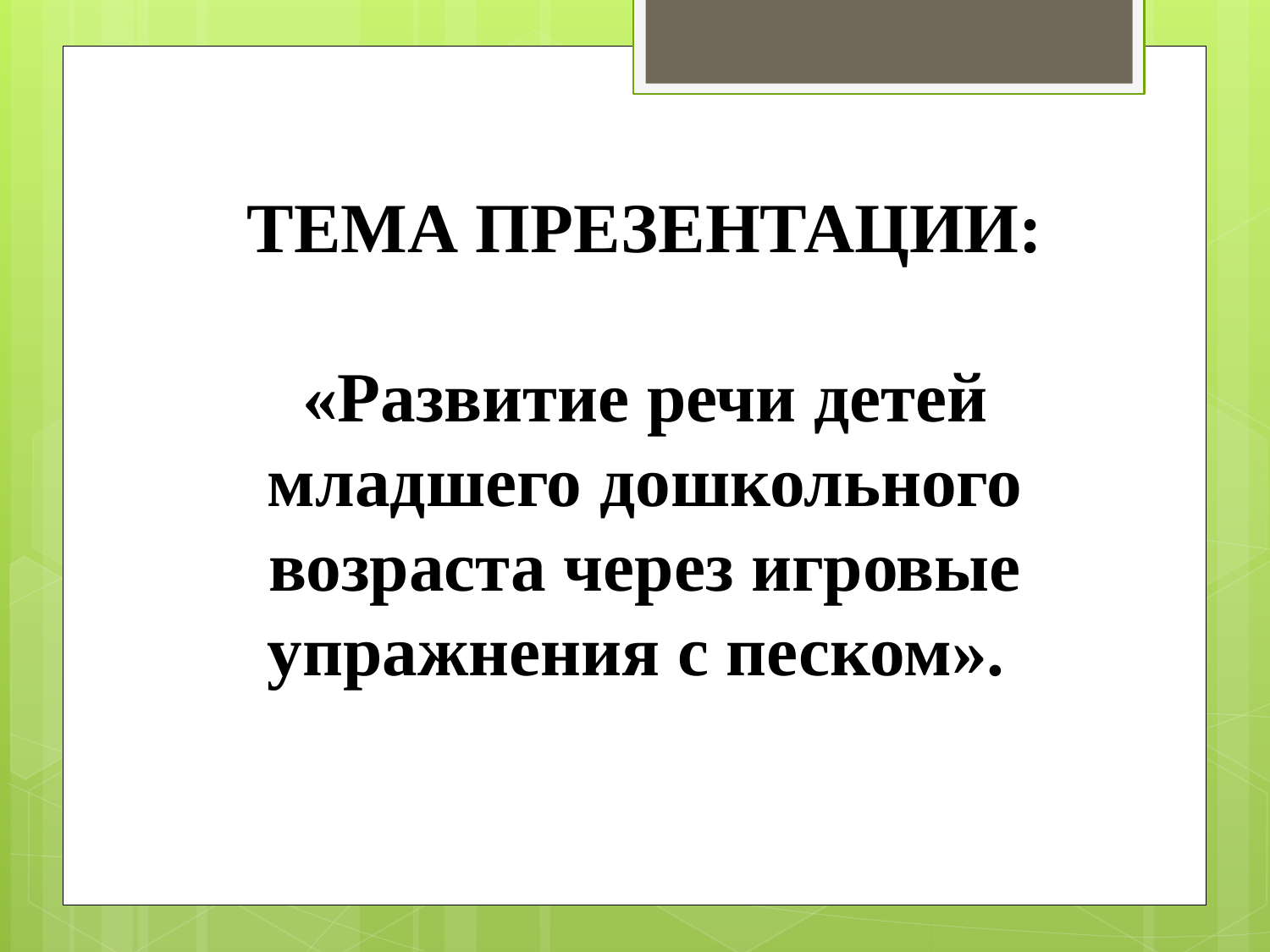

ТЕМА ПРЕЗЕНТАЦИИ:

«Развитие речи детей младшего дошкольного возраста через игровые упражнения с песком».